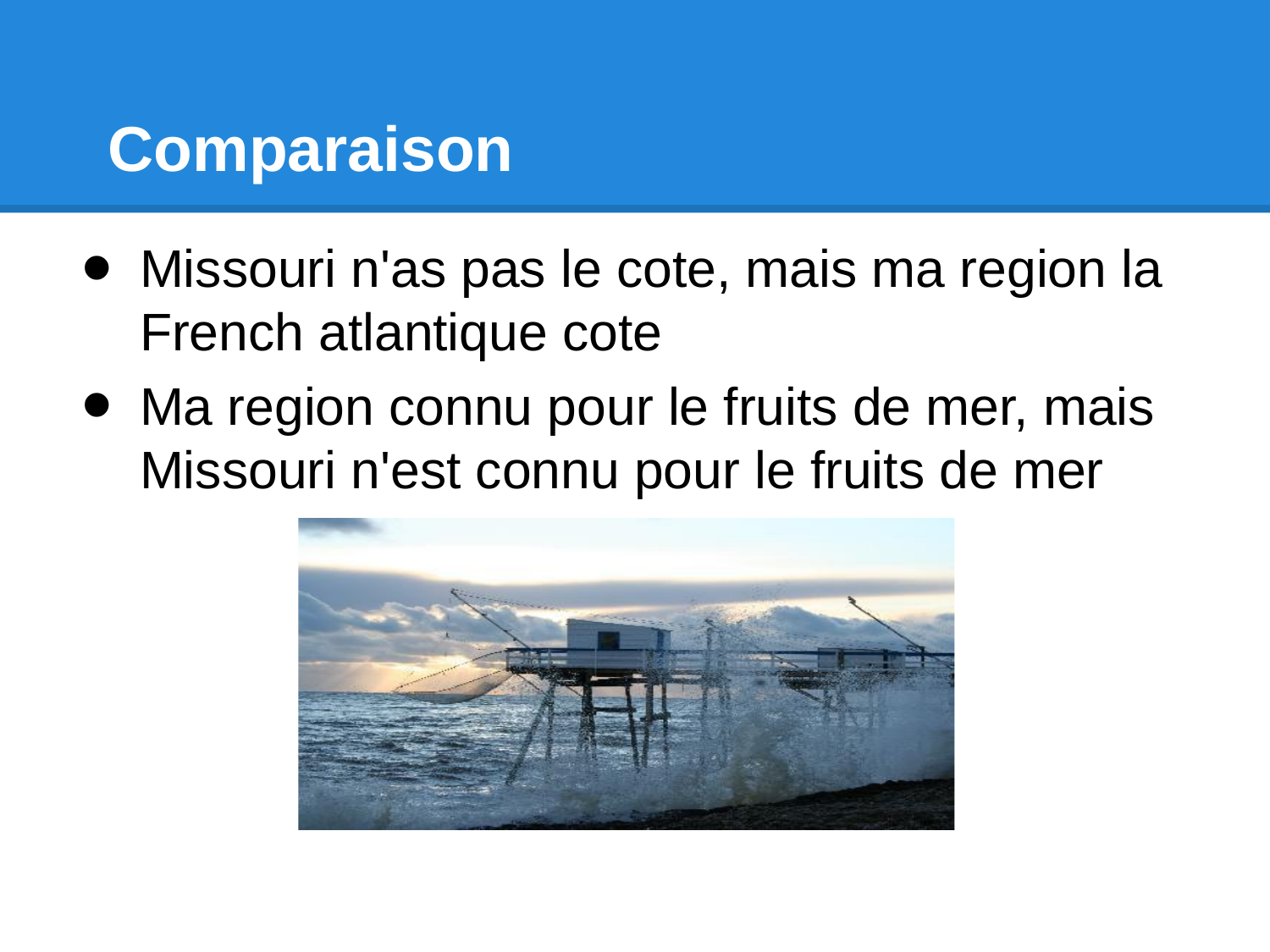

# Comparaison
Missouri n'as pas le cote, mais ma region la French atlantique cote
Ma region connu pour le fruits de mer, mais Missouri n'est connu pour le fruits de mer